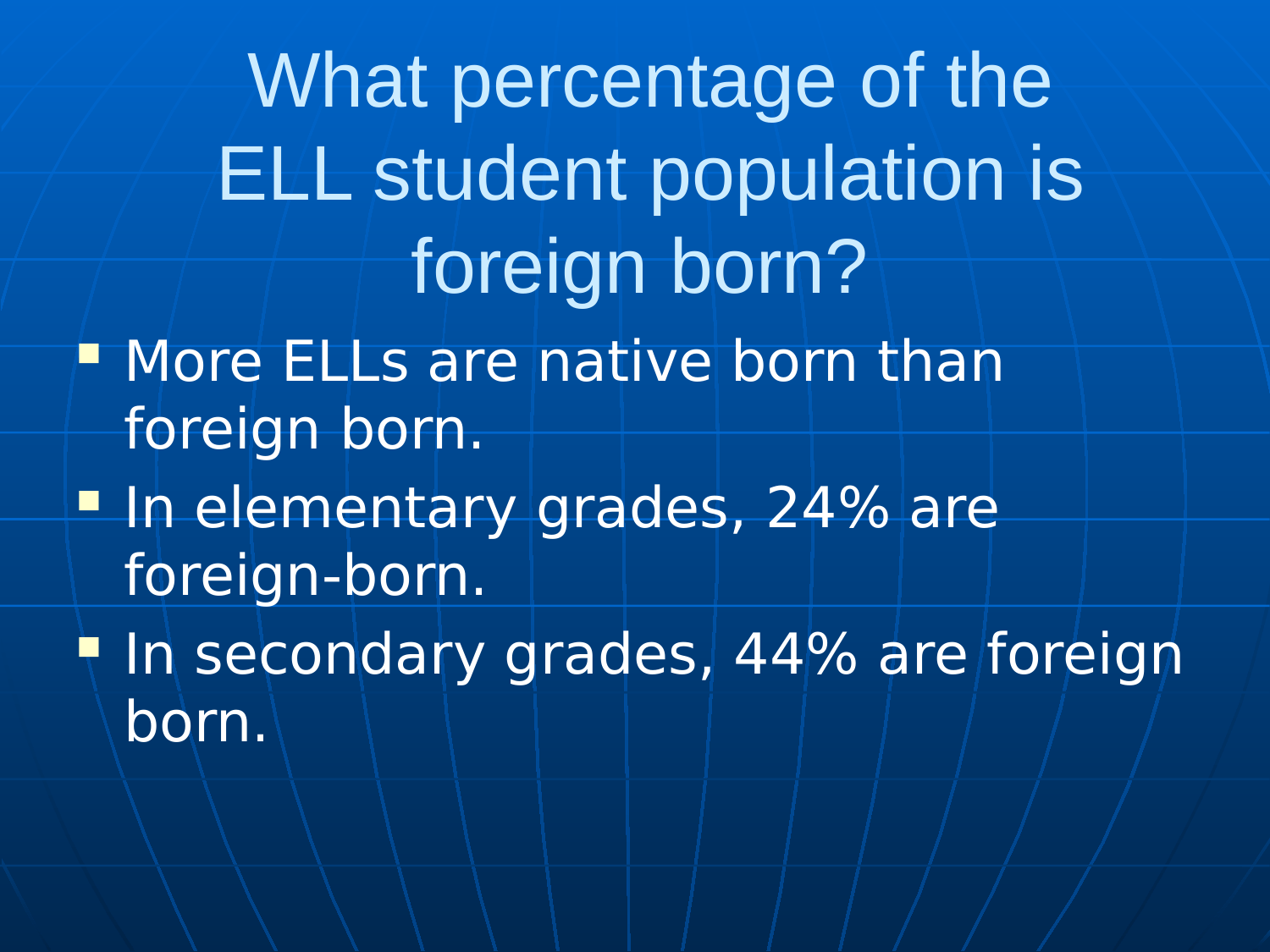

# What percentage of the ELL student population is foreign born?
More ELLs are native born than foreign born.
In elementary grades, 24% are foreign-born.
In secondary grades, 44% are foreign born.